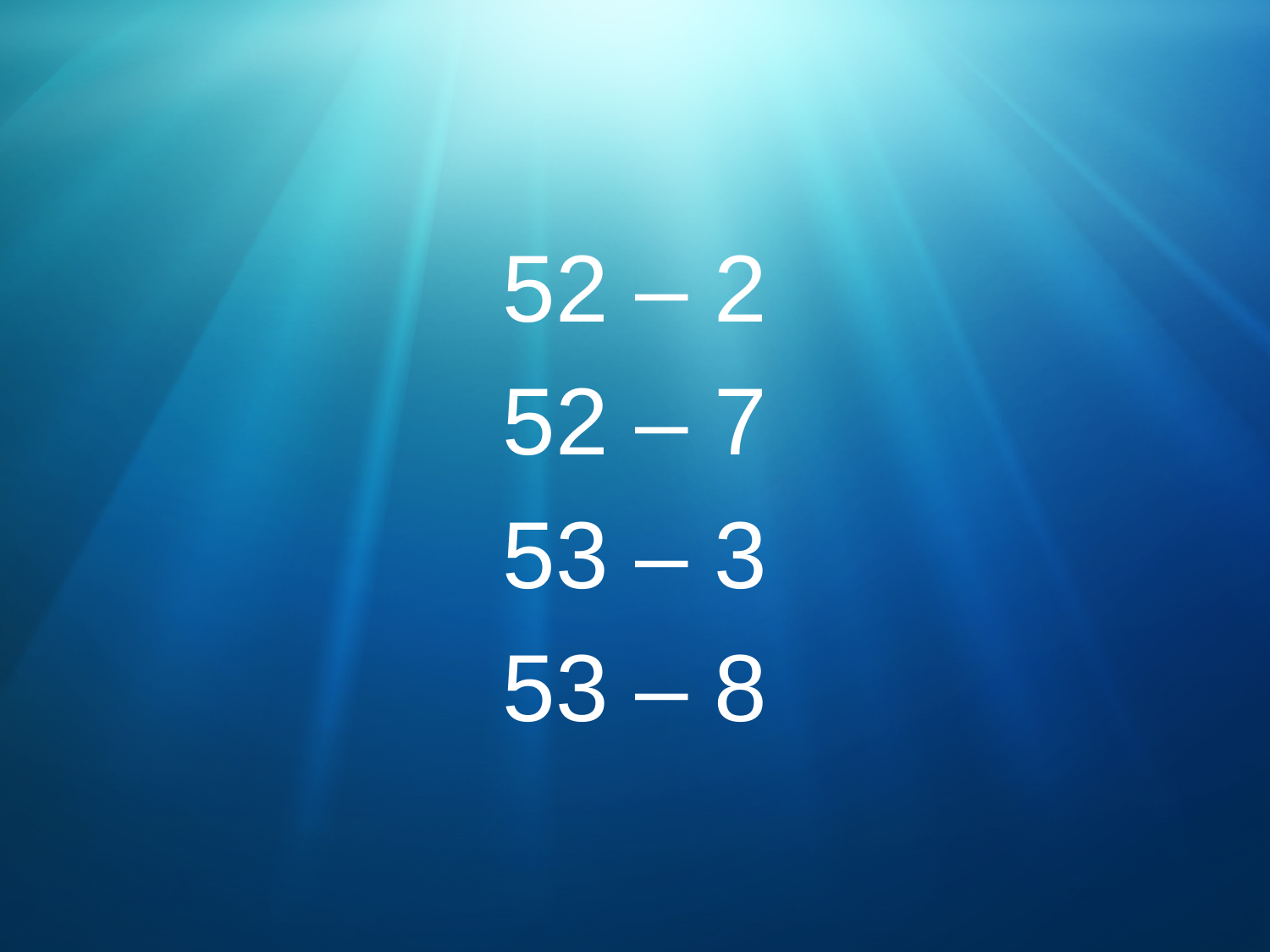

52 – 2
52 – 7
53 – 3
53 – 8